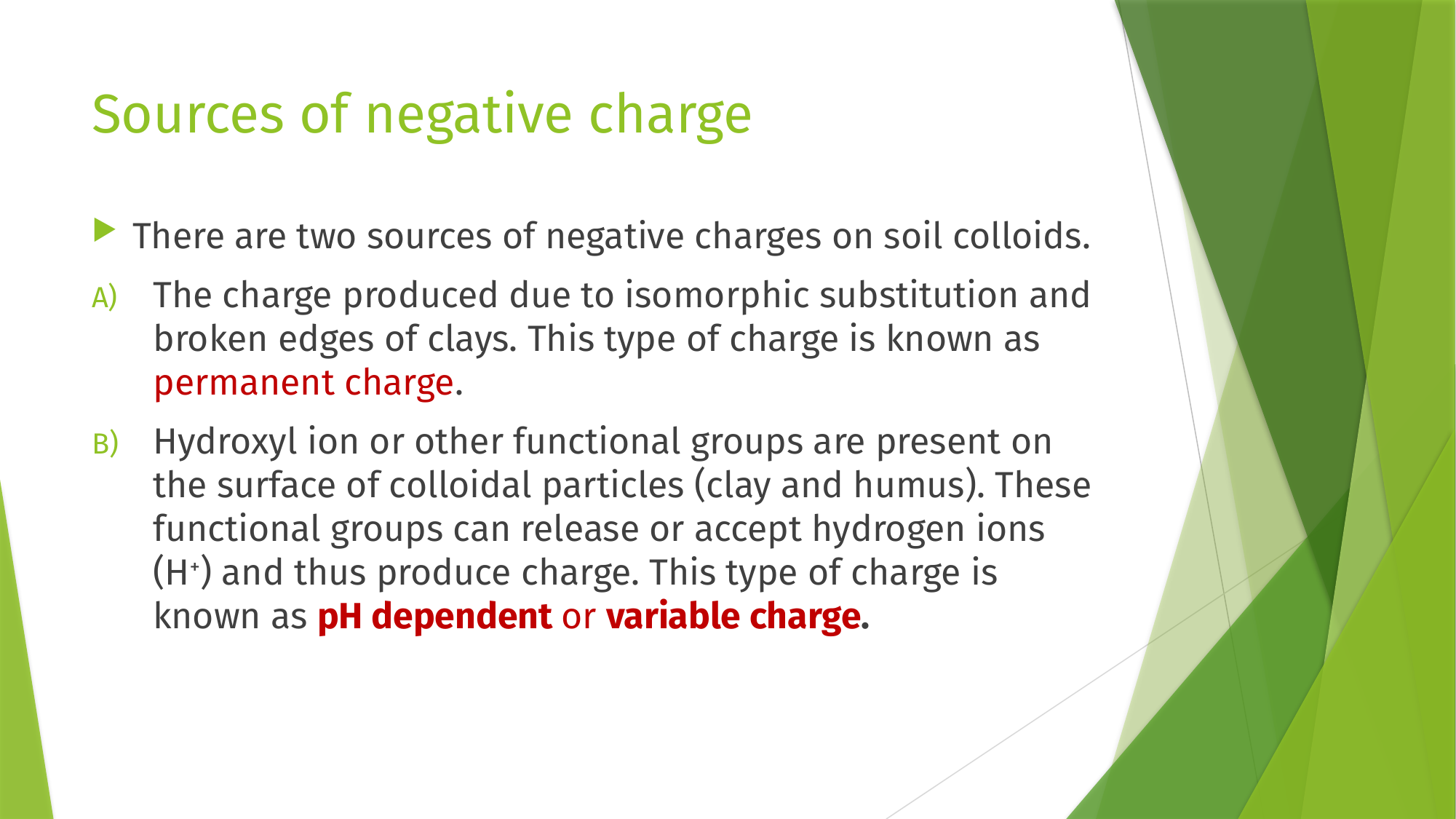

# Sources of negative charge
There are two sources of negative charges on soil colloids.
The charge produced due to isomorphic substitution and broken edges of clays. This type of charge is known as permanent charge.
Hydroxyl ion or other functional groups are present on the surface of colloidal particles (clay and humus). These functional groups can release or accept hydrogen ions (H+) and thus produce charge. This type of charge is known as pH dependent or variable charge.